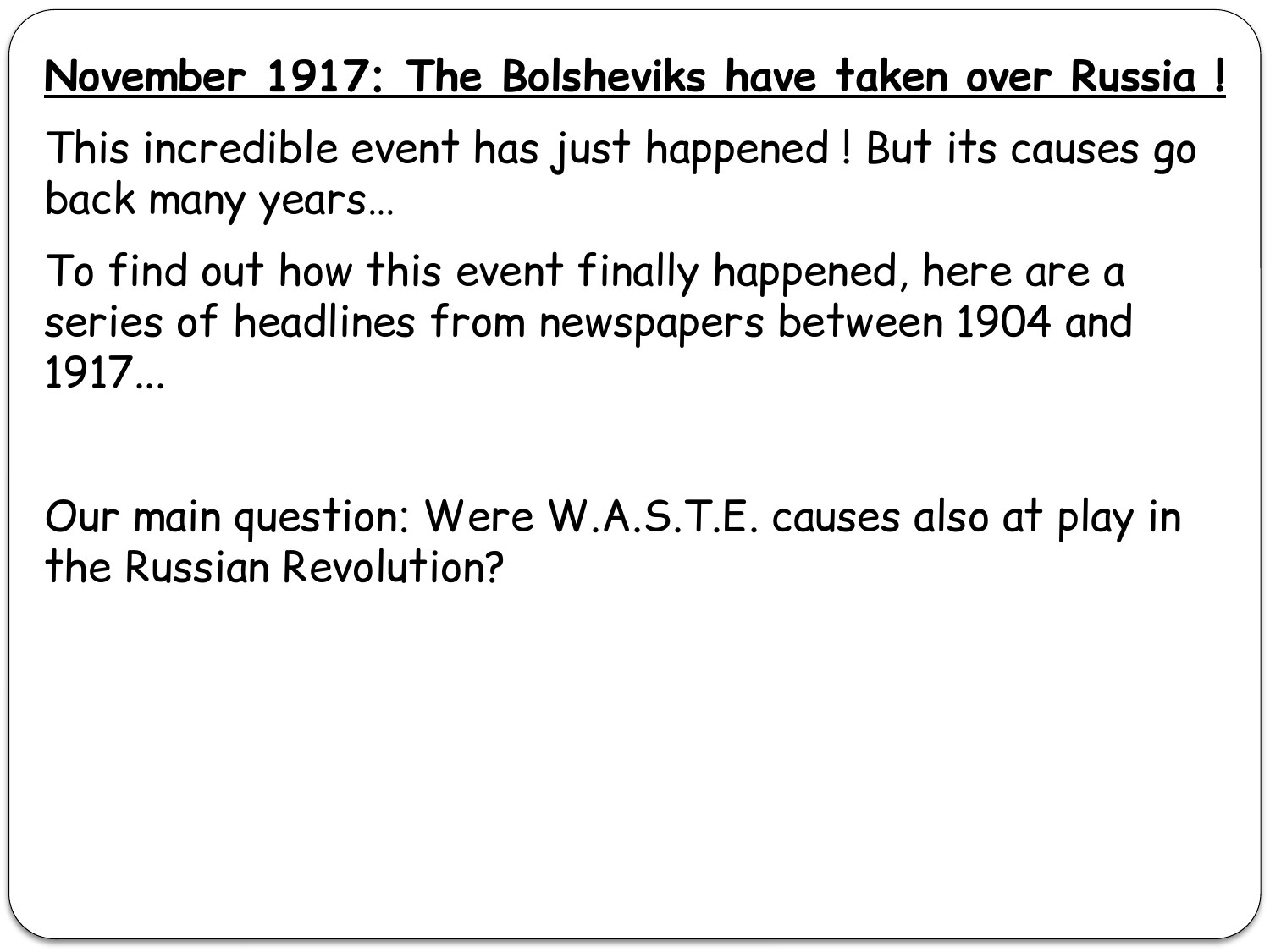

November 1917: The Bolsheviks have taken over Russia !
This incredible event has just happened ! But its causes go back many years…
To find out how this event finally happened, here are a series of headlines from newspapers between 1904 and 1917...

Our main question: Were W.A.S.T.E. causes also at play in the Russian Revolution?